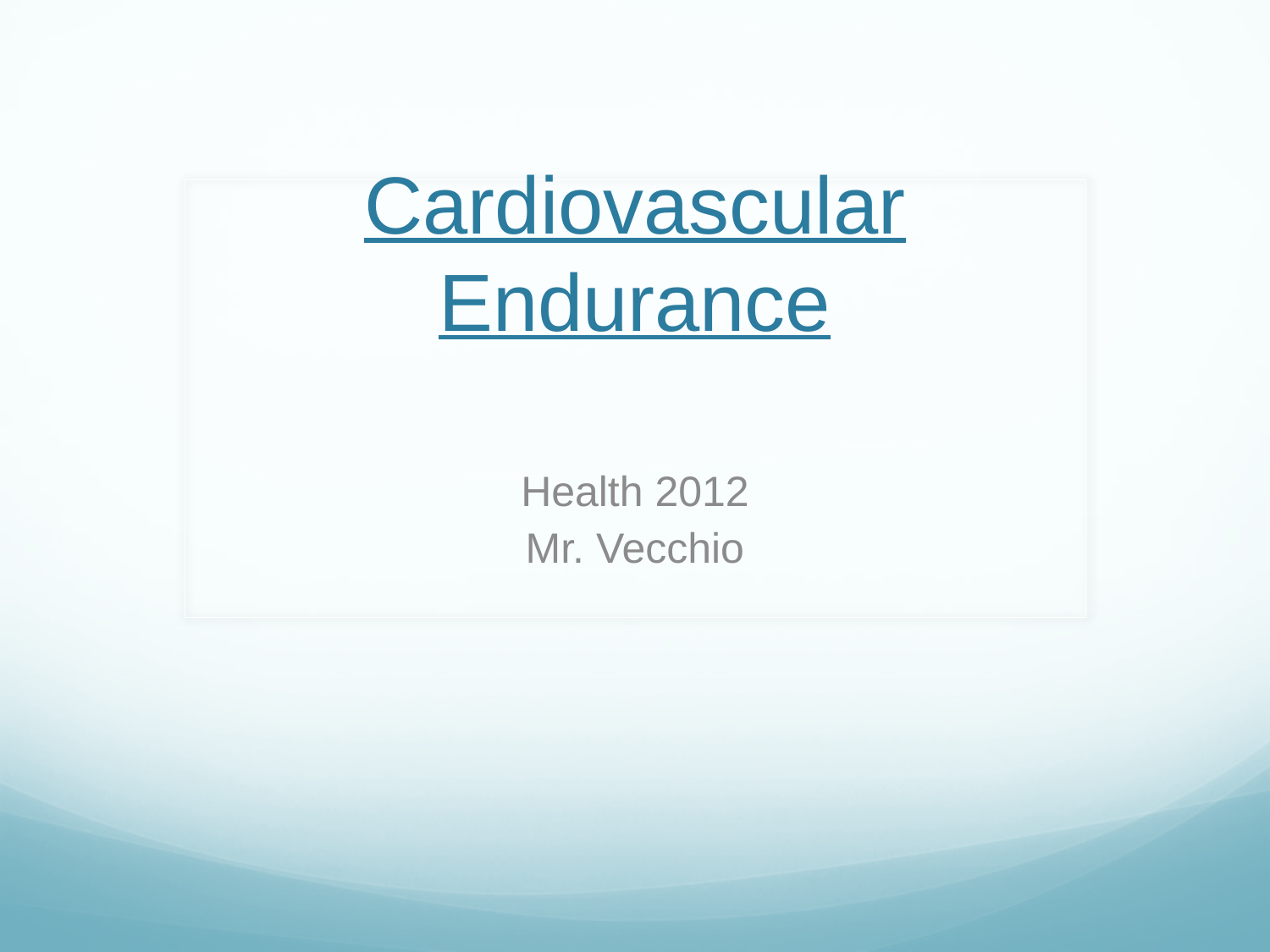

# Cardiovascular Endurance
Health 2012
Mr. Vecchio